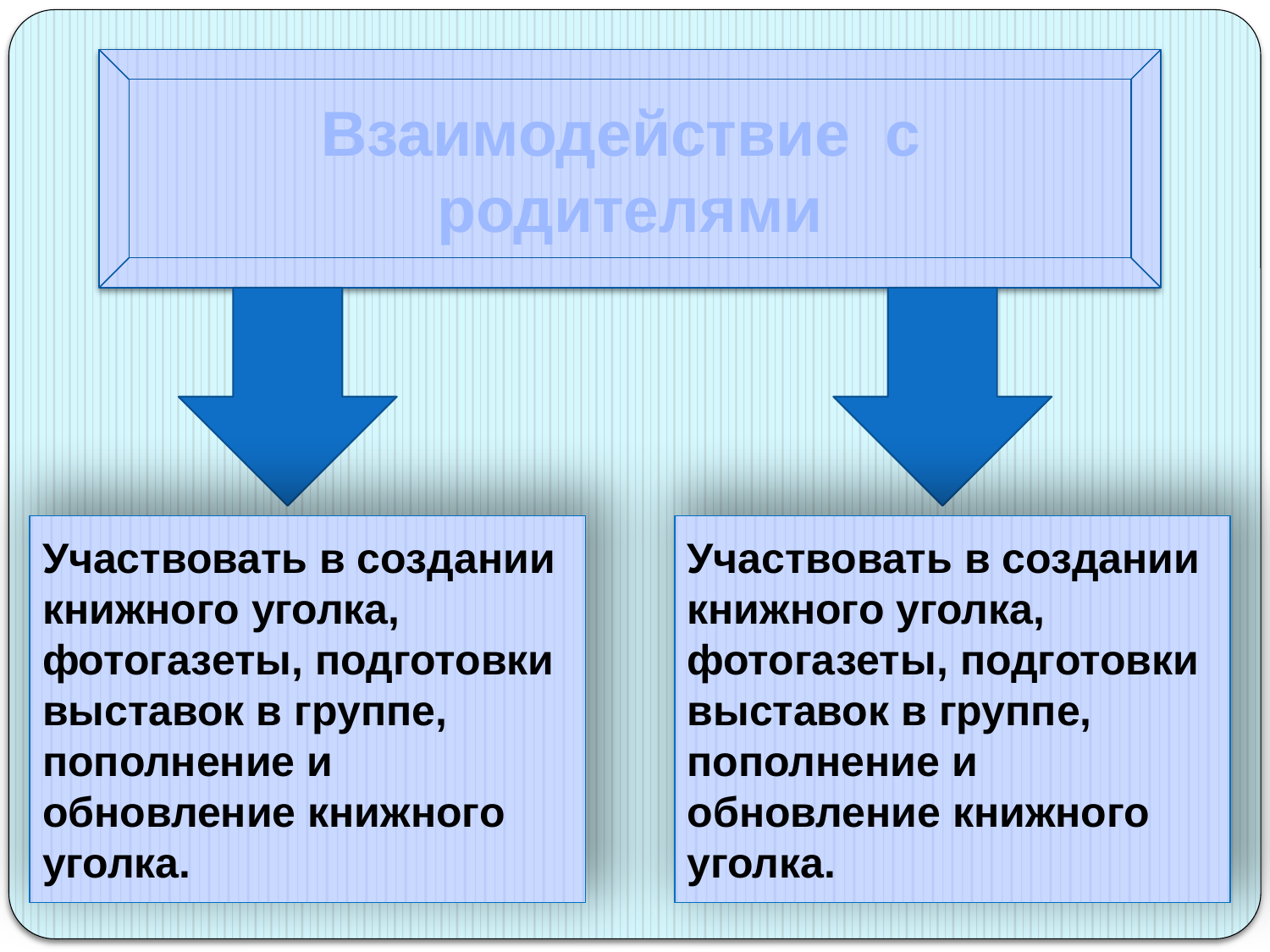

Взаимодействие  с  родителями

Участвовать в создании книжного уголка, фотогазеты, подготовки выставок в группе, пополнение и обновление книжного уголка.
Участвовать в создании книжного уголка, фотогазеты, подготовки выставок в группе, пополнение и обновление книжного уголка.